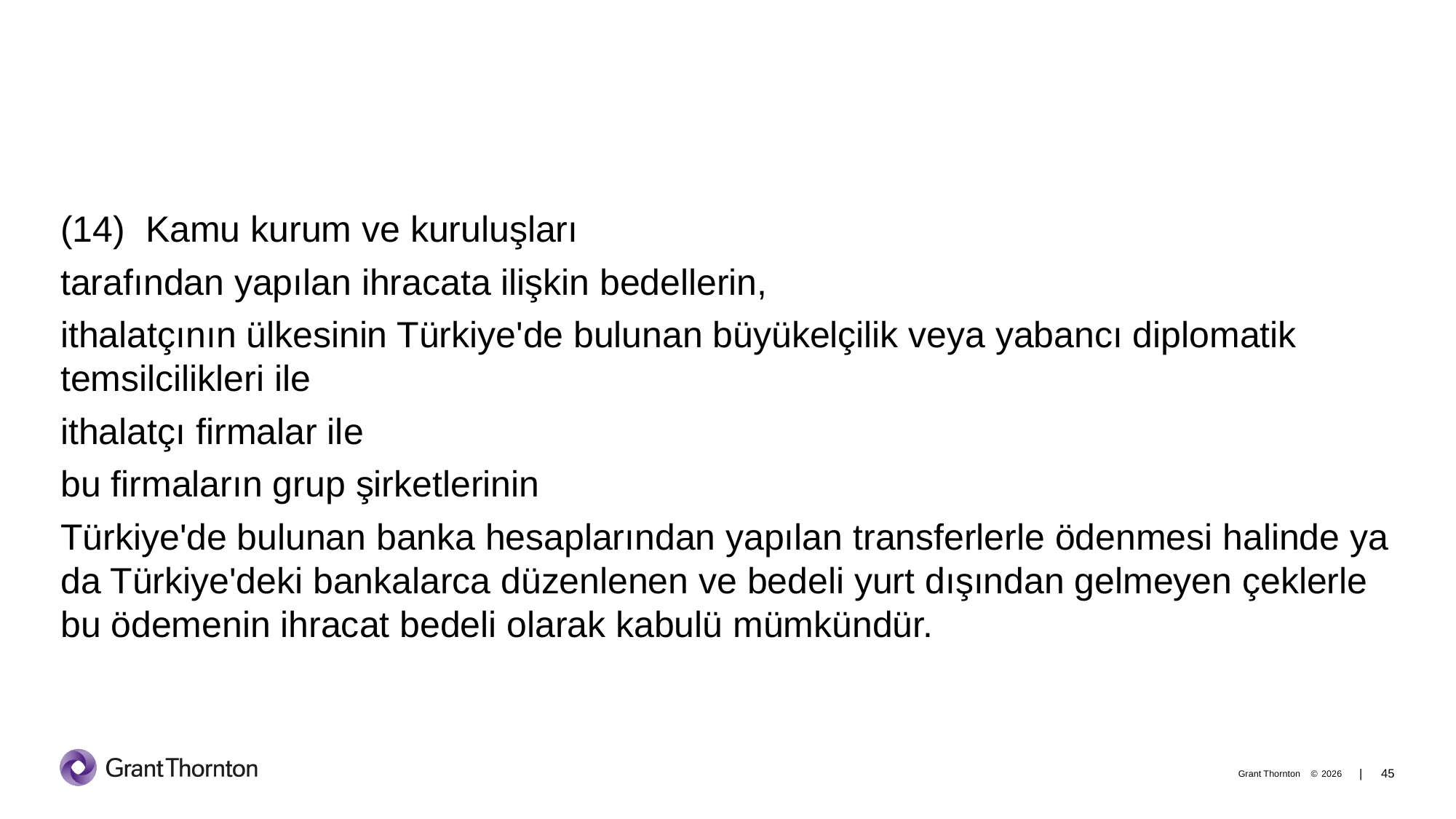

#
(14)  Kamu kurum ve kuruluşları
tarafından yapılan ihracata ilişkin bedellerin,
ithalatçının ülkesinin Türkiye'de bulunan büyükelçilik veya yabancı diplomatik temsilcilikleri ile
ithalatçı firmalar ile
bu firmaların grup şirketlerinin
Türkiye'de bulunan banka hesaplarından yapılan transferlerle ödenmesi halinde ya da Türkiye'deki bankalarca düzenlenen ve bedeli yurt dışından gelmeyen çeklerle bu ödemenin ihracat bedeli olarak kabulü mümkündür.
45